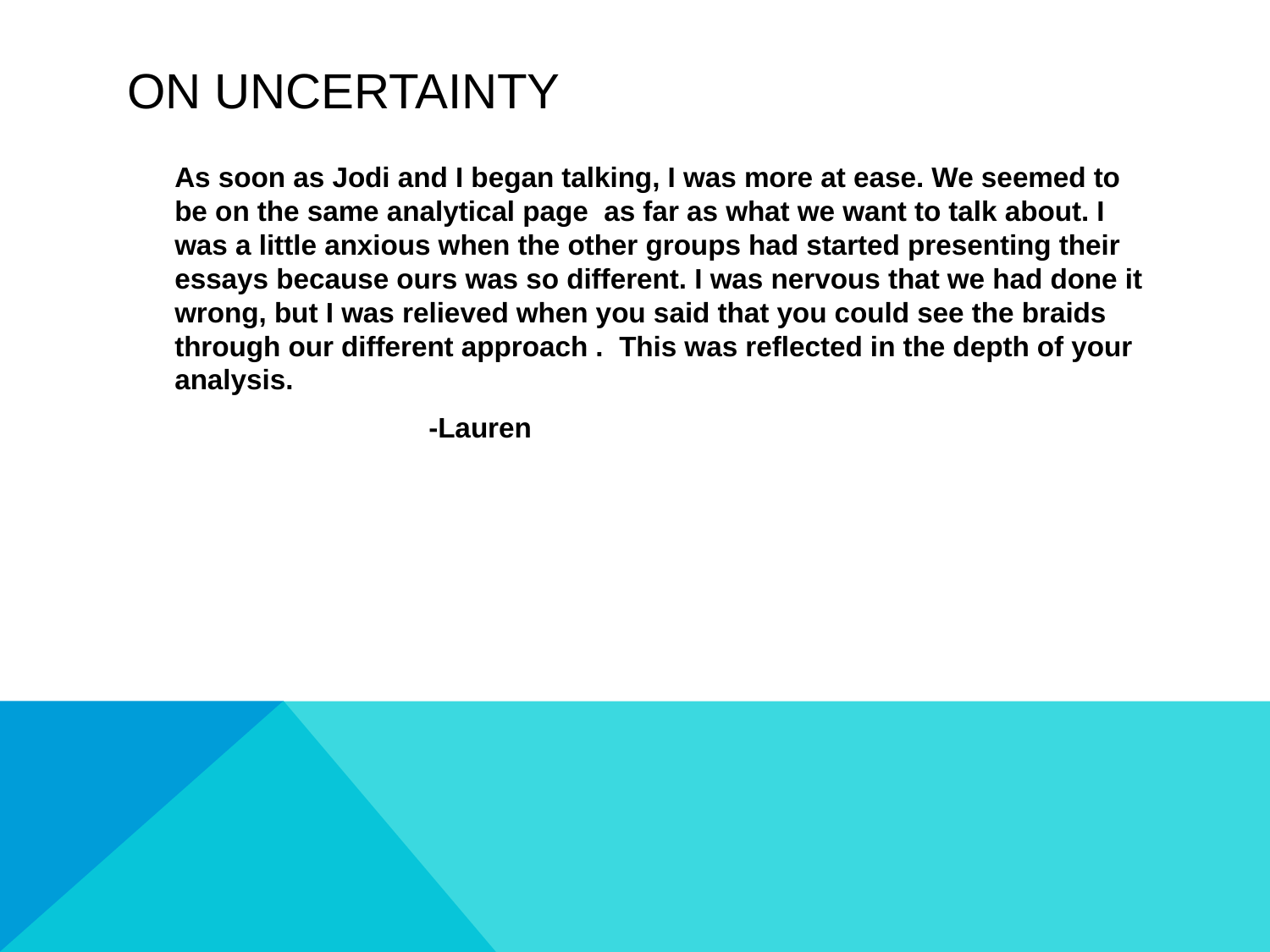

# On uncertainty
As soon as Jodi and I began talking, I was more at ease. We seemed to be on the same analytical page  as far as what we want to talk about. I was a little anxious when the other groups had started presenting their essays because ours was so different. I was nervous that we had done it wrong, but I was relieved when you said that you could see the braids through our different approach .  This was reflected in the depth of your analysis.
			-Lauren